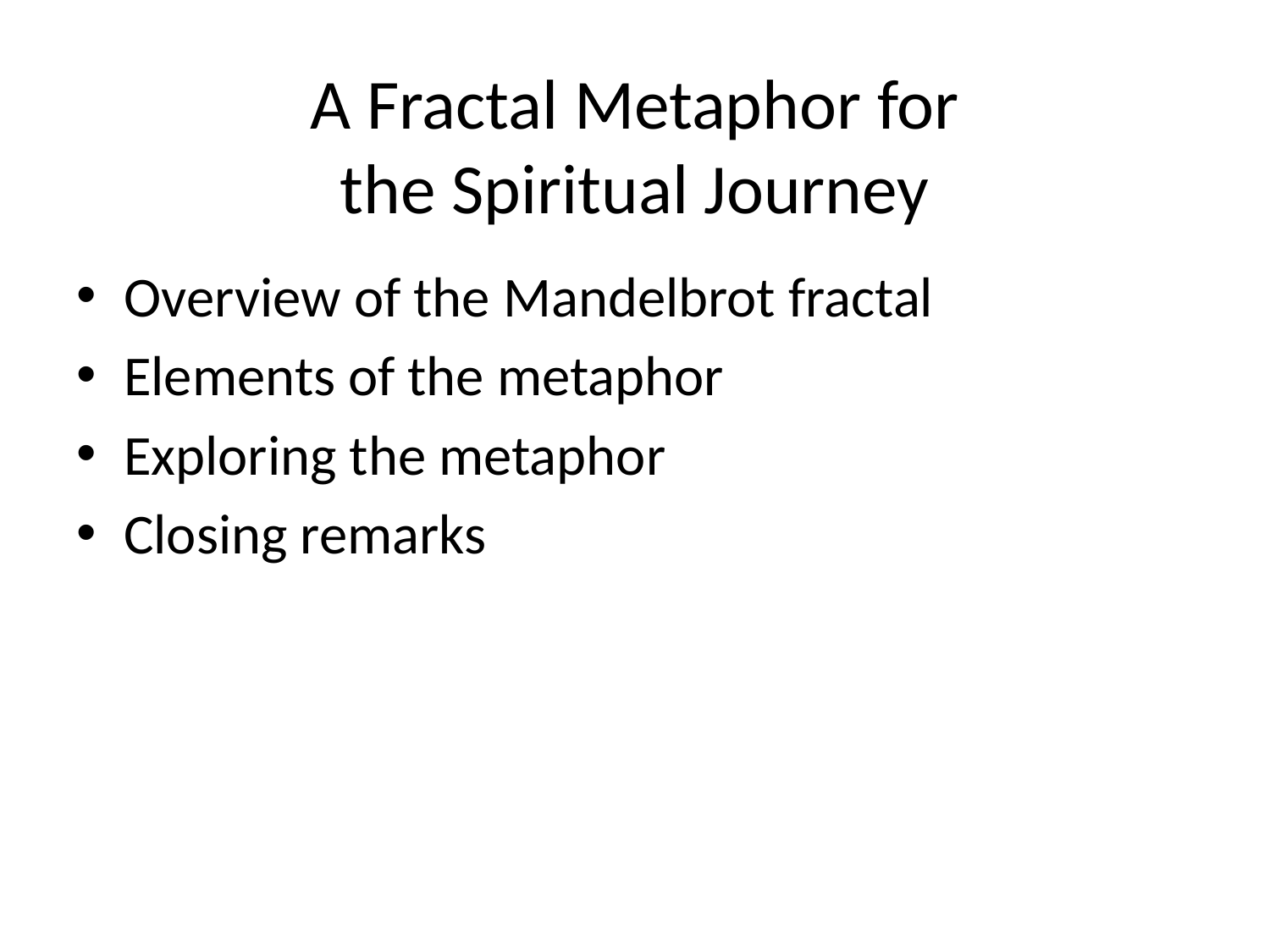

# A Fractal Metaphor for the Spiritual Journey
Overview of the Mandelbrot fractal
Elements of the metaphor
Exploring the metaphor
Closing remarks